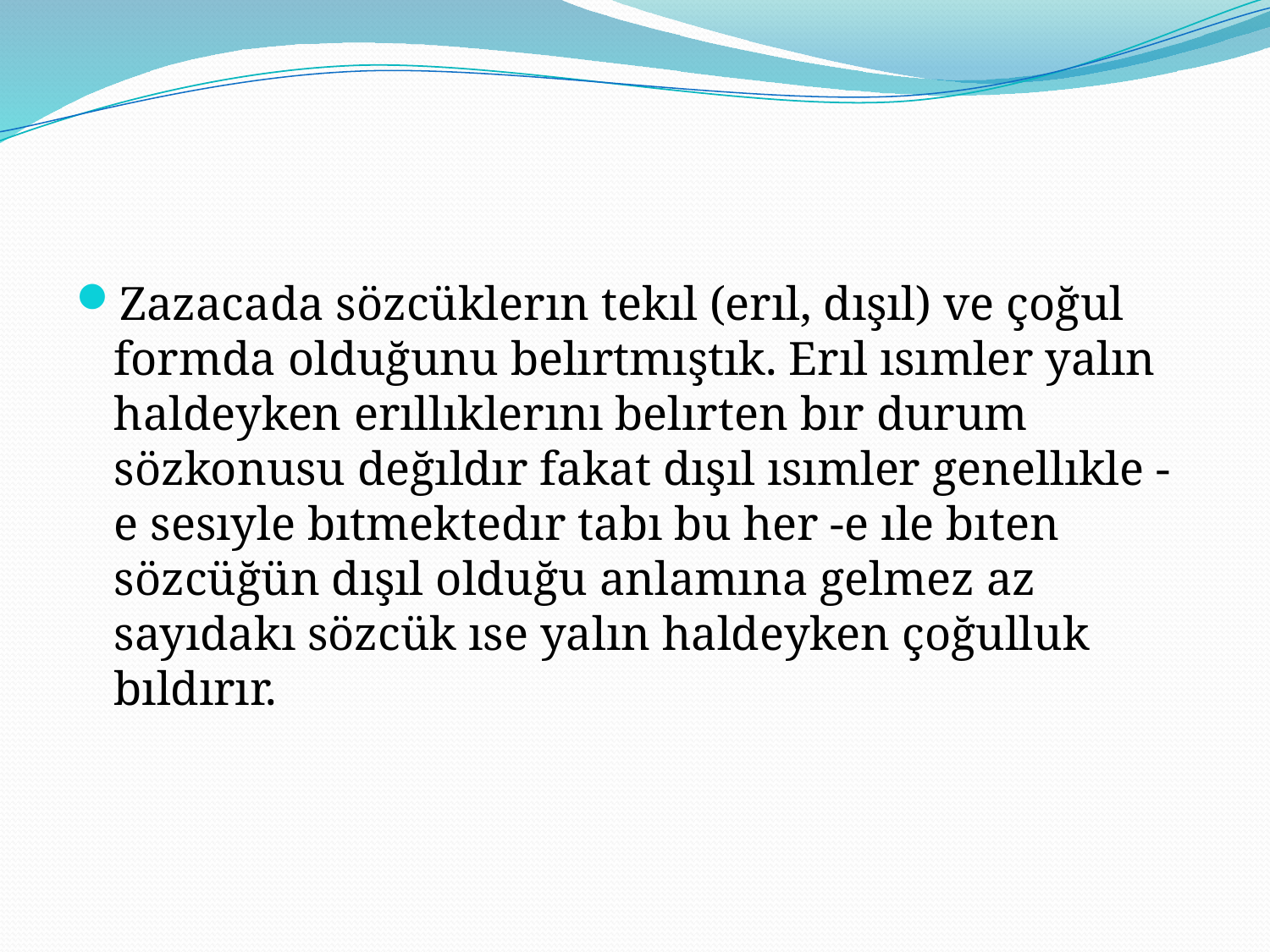

#
Zazacada sözcüklerın tekıl (erıl, dışıl) ve çoğul formda olduğunu belırtmıştık. Erıl ısımler yalın haldeyken erıllıklerını belırten bır durum sözkonusu değıldır fakat dışıl ısımler genellıkle -e sesıyle bıtmektedır tabı bu her -e ıle bıten sözcüğün dışıl olduğu anlamına gelmez az sayıdakı sözcük ıse yalın haldeyken çoğulluk bıldırır.